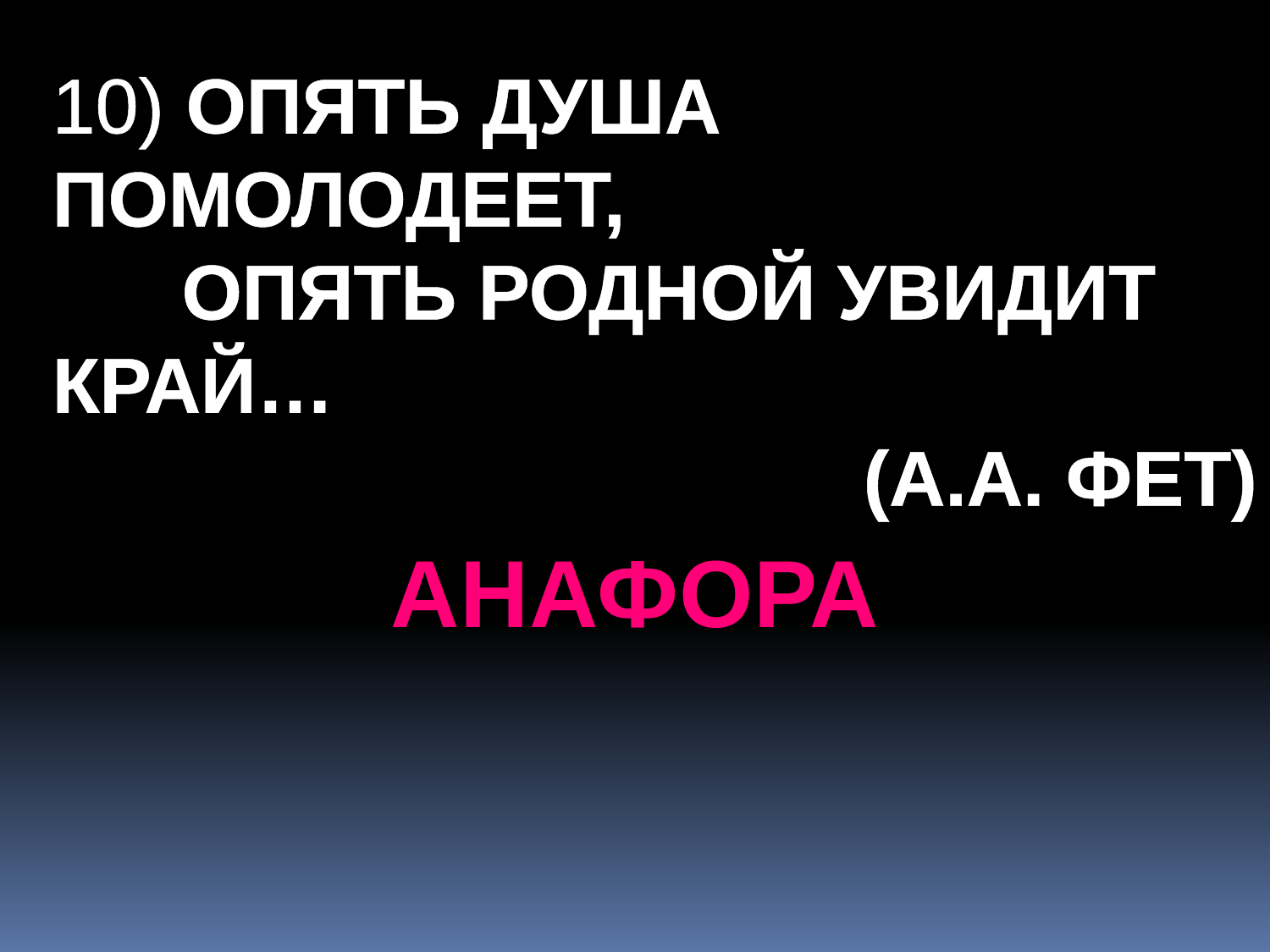

10) ОПЯТЬ ДУША ПОМОЛОДЕЕТ,
      ОПЯТЬ РОДНОЙ УВИДИТ КРАЙ…
(А.А. ФЕТ)
АНАФОРА